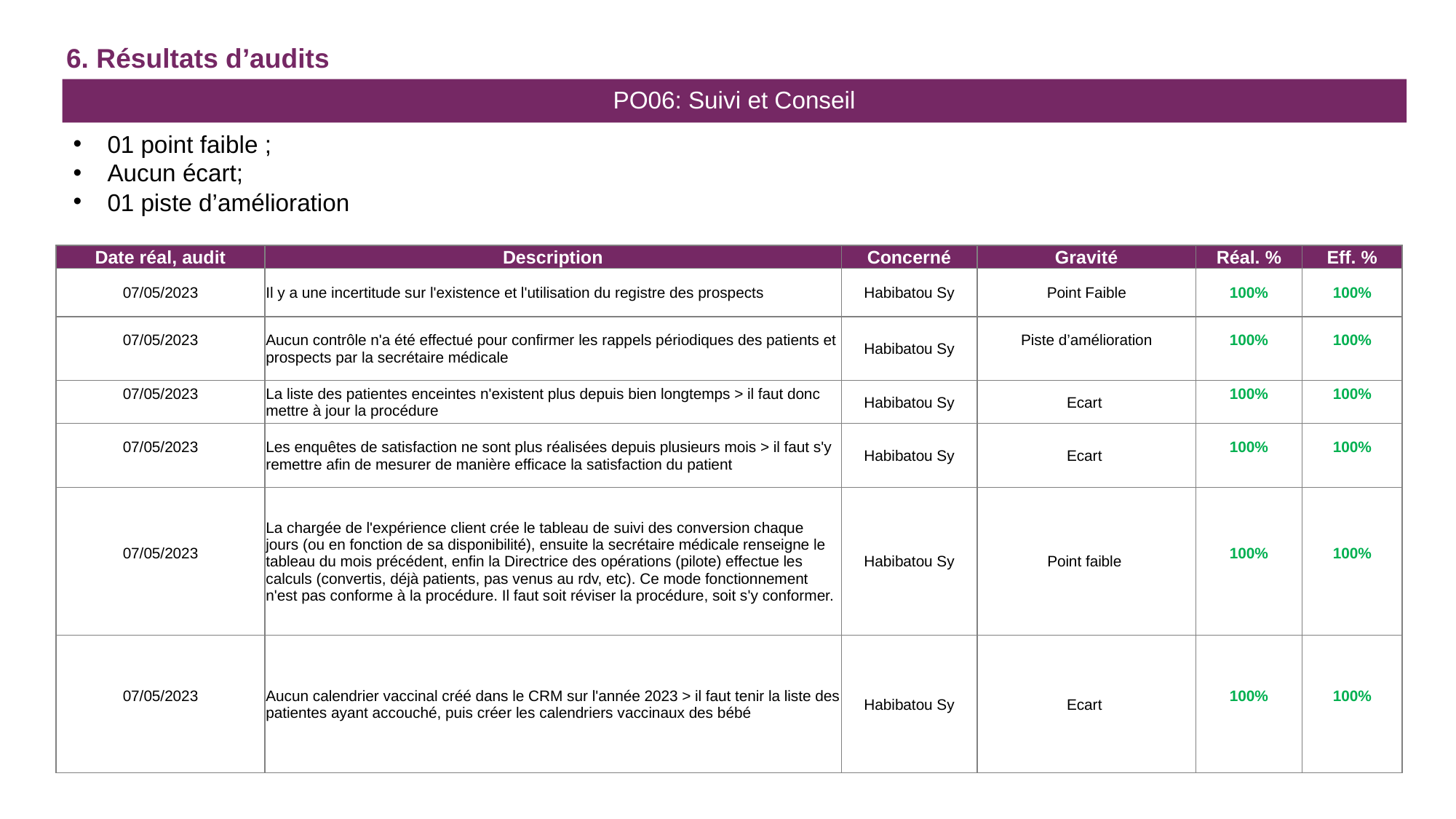

6. Résultats d’audits
PO06: Suivi et Conseil
01 point faible ;
Aucun écart;
01 piste d’amélioration
| Date réal, audit | Description | Concerné | Gravité | Réal. % | Eff. % |
| --- | --- | --- | --- | --- | --- |
| 07/05/2023 | Il y a une incertitude sur l'existence et l'utilisation du registre des prospects | Habibatou Sy | Point Faible | 100% | 100% |
| 07/05/2023 | Aucun contrôle n'a été effectué pour confirmer les rappels périodiques des patients et prospects par la secrétaire médicale | Habibatou Sy | Piste d’amélioration | 100% | 100% |
| 07/05/2023 | La liste des patientes enceintes n'existent plus depuis bien longtemps > il faut donc mettre à jour la procédure | Habibatou Sy | Ecart | 100% | 100% |
| 07/05/2023 | Les enquêtes de satisfaction ne sont plus réalisées depuis plusieurs mois > il faut s'y remettre afin de mesurer de manière efficace la satisfaction du patient | Habibatou Sy | Ecart | 100% | 100% |
| 07/05/2023 | La chargée de l'expérience client crée le tableau de suivi des conversion chaque jours (ou en fonction de sa disponibilité), ensuite la secrétaire médicale renseigne le tableau du mois précédent, enfin la Directrice des opérations (pilote) effectue les calculs (convertis, déjà patients, pas venus au rdv, etc). Ce mode fonctionnement n'est pas conforme à la procédure. Il faut soit réviser la procédure, soit s'y conformer. | Habibatou Sy | Point faible | 100% | 100% |
| 07/05/2023 | Aucun calendrier vaccinal créé dans le CRM sur l'année 2023 > il faut tenir la liste des patientes ayant accouché, puis créer les calendriers vaccinaux des bébé | Habibatou Sy | Ecart | 100% | 100% |